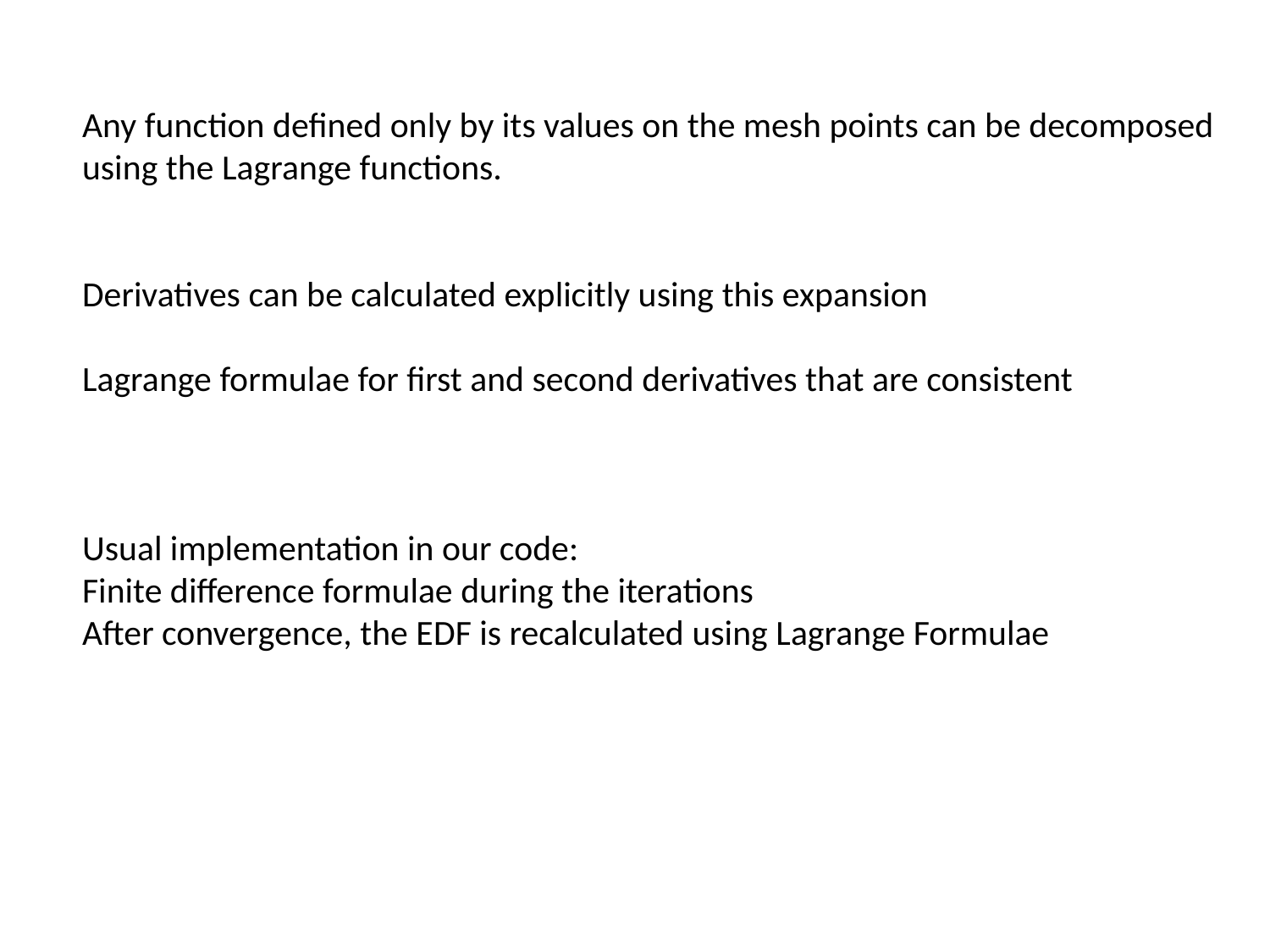

Any function defined only by its values on the mesh points can be decomposed
using the Lagrange functions.

Derivatives can be calculated explicitly using this expansion

Lagrange formulae for first and second derivatives that are consistent

Usual implementation in our code:
Finite difference formulae during the iterations
After convergence, the EDF is recalculated using Lagrange Formulae